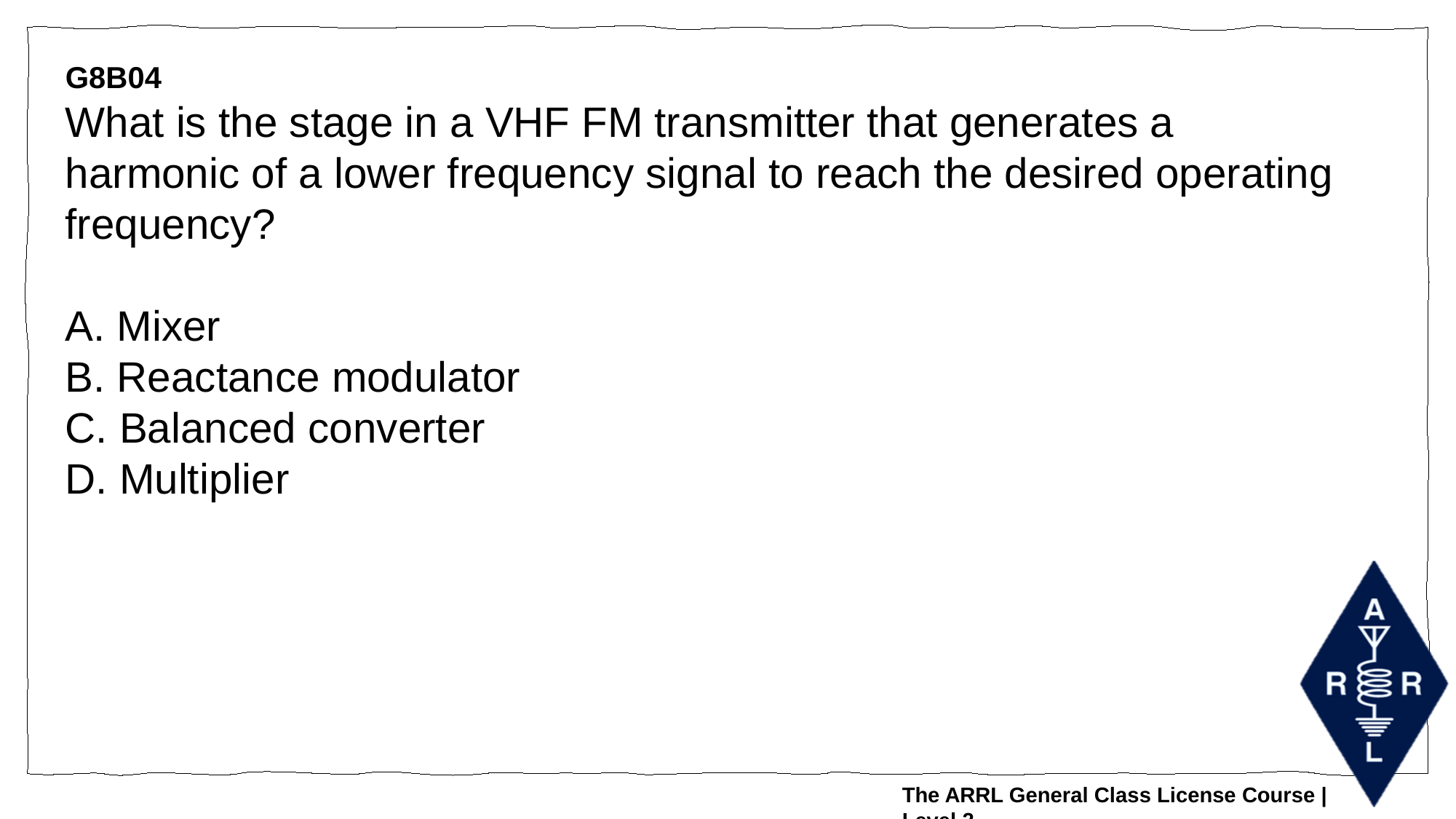

G8B04
What is the stage in a VHF FM transmitter that generates a harmonic of a lower frequency signal to reach the desired operating frequency?

A. Mixer
B. Reactance modulator
C. Balanced converter
D. Multiplier